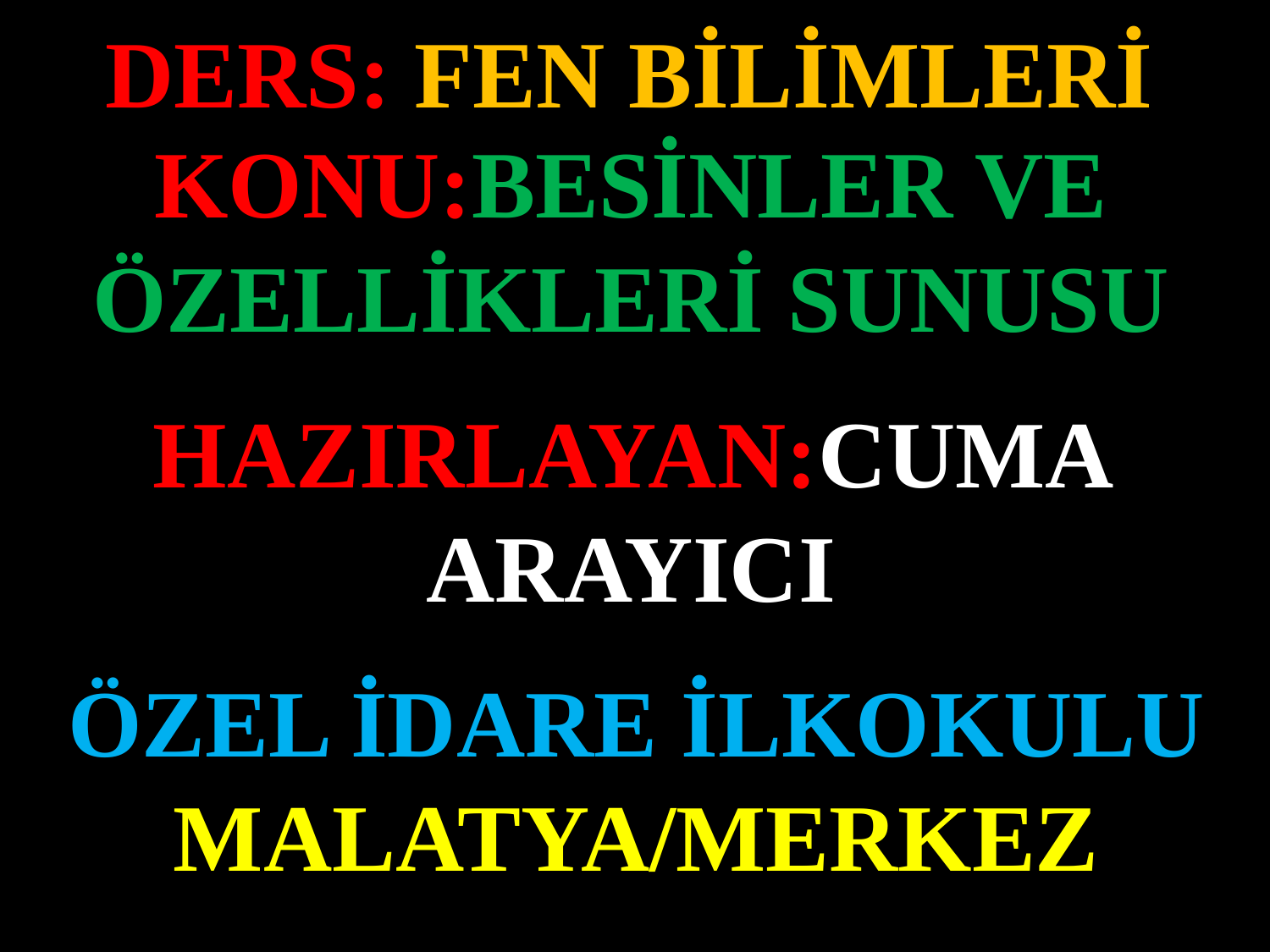

DERS: FEN BİLİMLERİ
KONU:BESİNLER VE ÖZELLİKLERİ SUNUSU
#
HAZIRLAYAN:CUMA ARAYICI
ÖZEL İDARE İLKOKULU MALATYA/MERKEZ